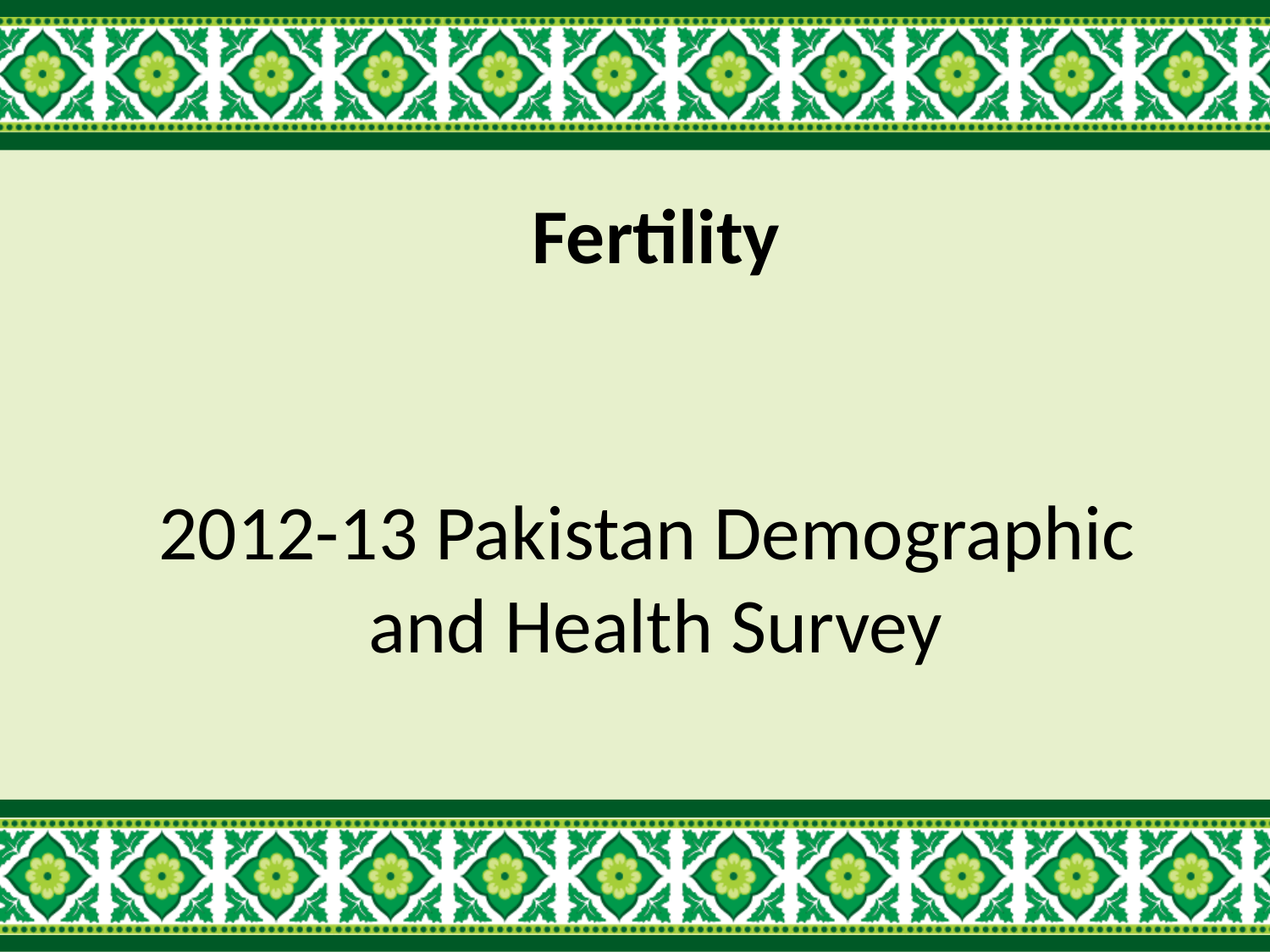

Fertility
2012-13 Pakistan Demographic
and Health Survey